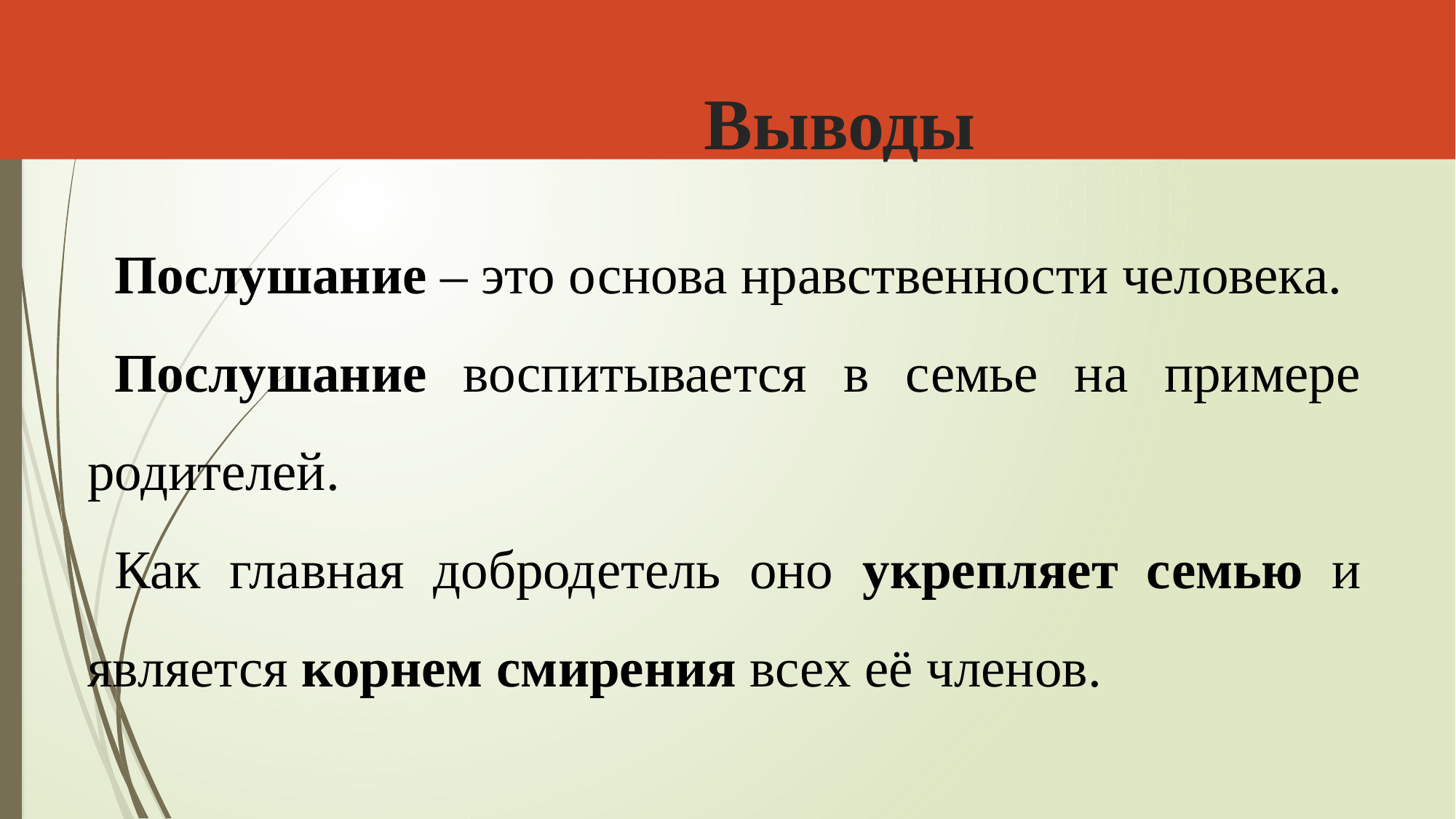

# Выводы
Послушание – это основа нравственности человека.
Послушание воспитывается в семье на примере родителей.
Как главная добродетель оно укрепляет семью и является корнем смирения всех её членов.